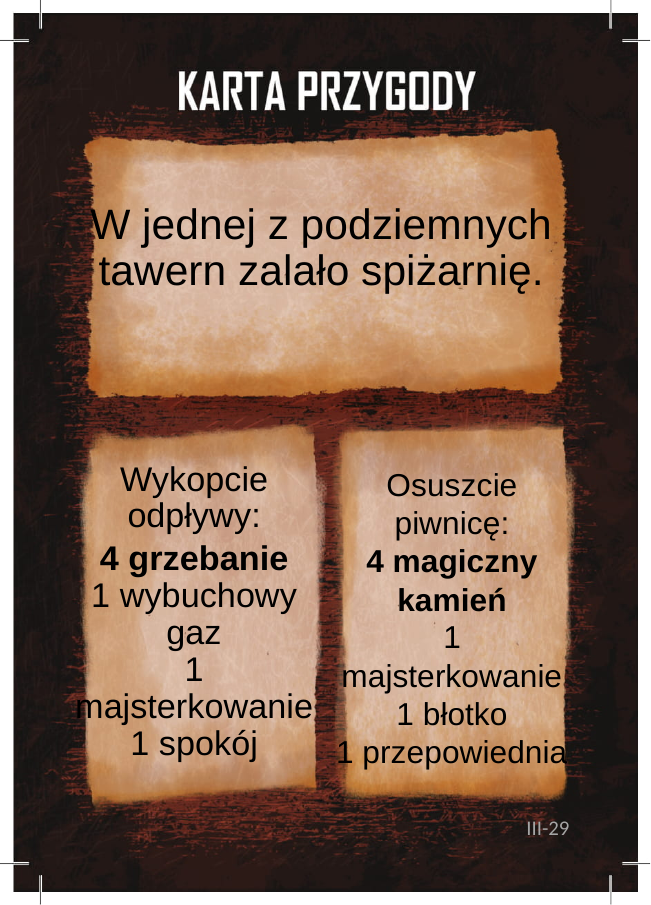

# W jednej z podziemnych tawern zalało spiżarnię.
Wykopcie odpływy:
4 grzebanie
1 wybuchowy gaz
1 majsterkowanie
1 spokój
Osuszcie piwnicę:
4 magiczny kamień
1 majsterkowanie
1 błotko
1 przepowiednia
III-29